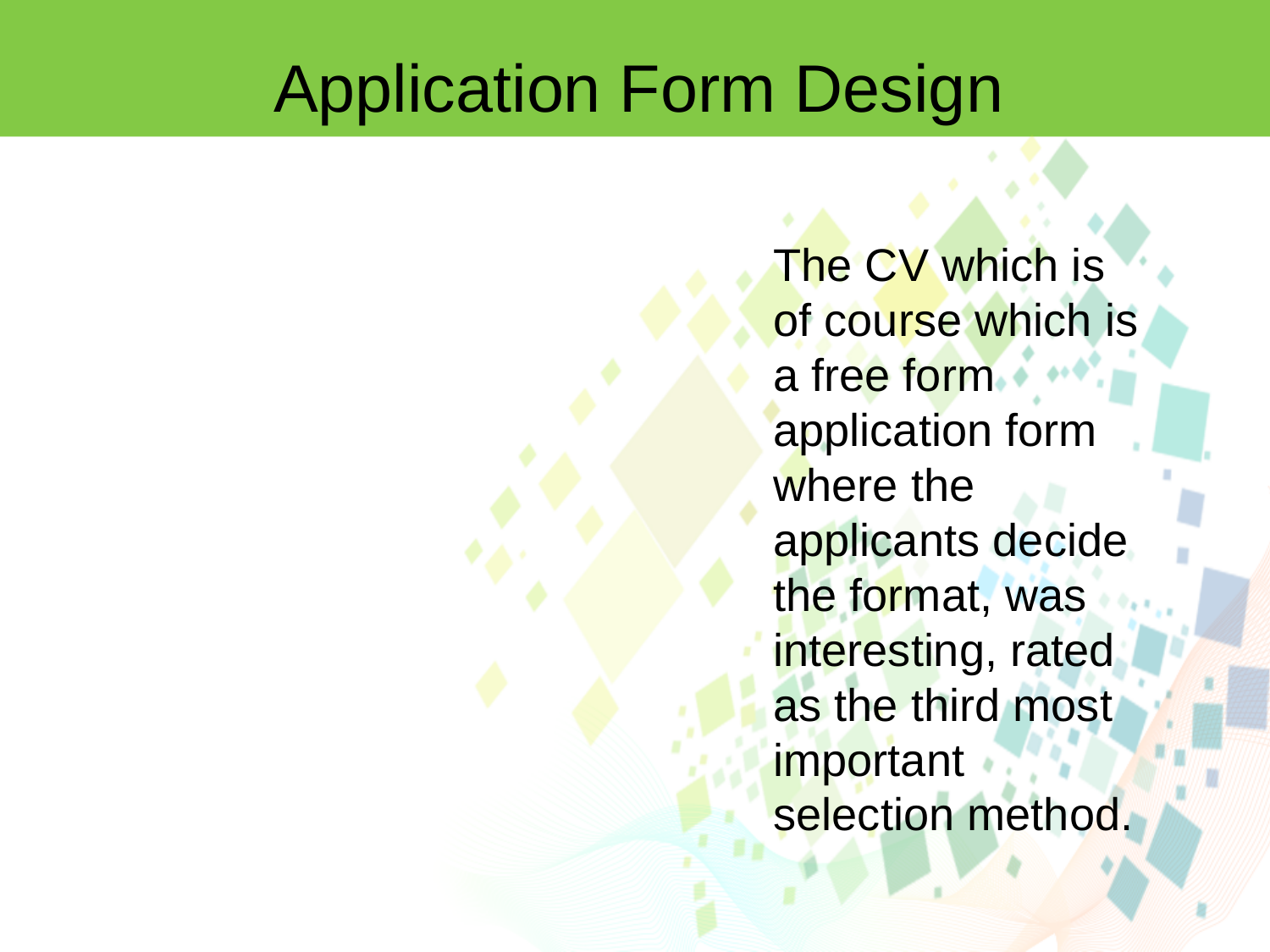

Application Form Design
The CV which is of course which is a free form application form where the applicants decide the format, was interesting, rated as the third most important selection method.